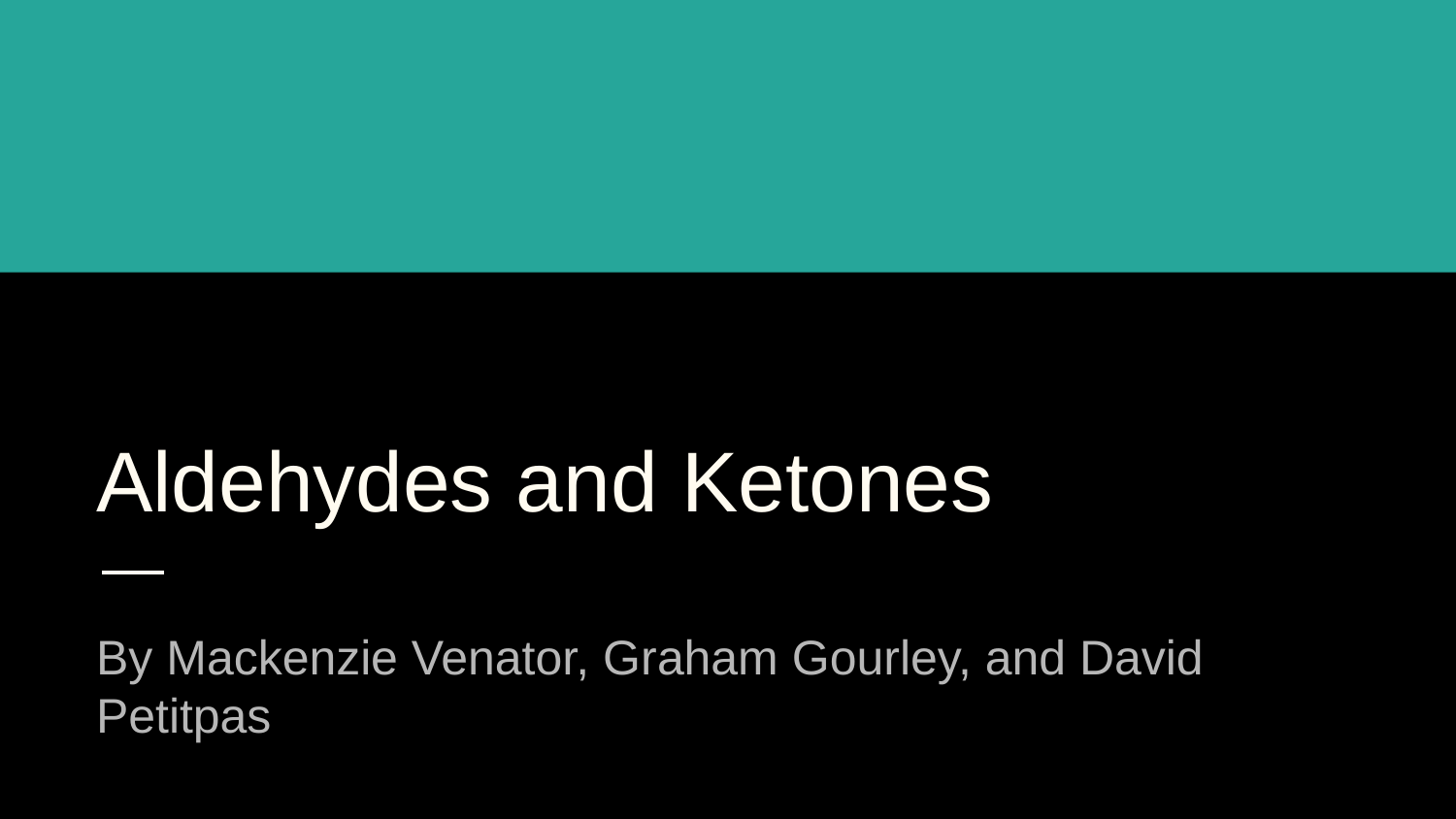

# Aldehydes and Ketones
By Mackenzie Venator, Graham Gourley, and David Petitpas